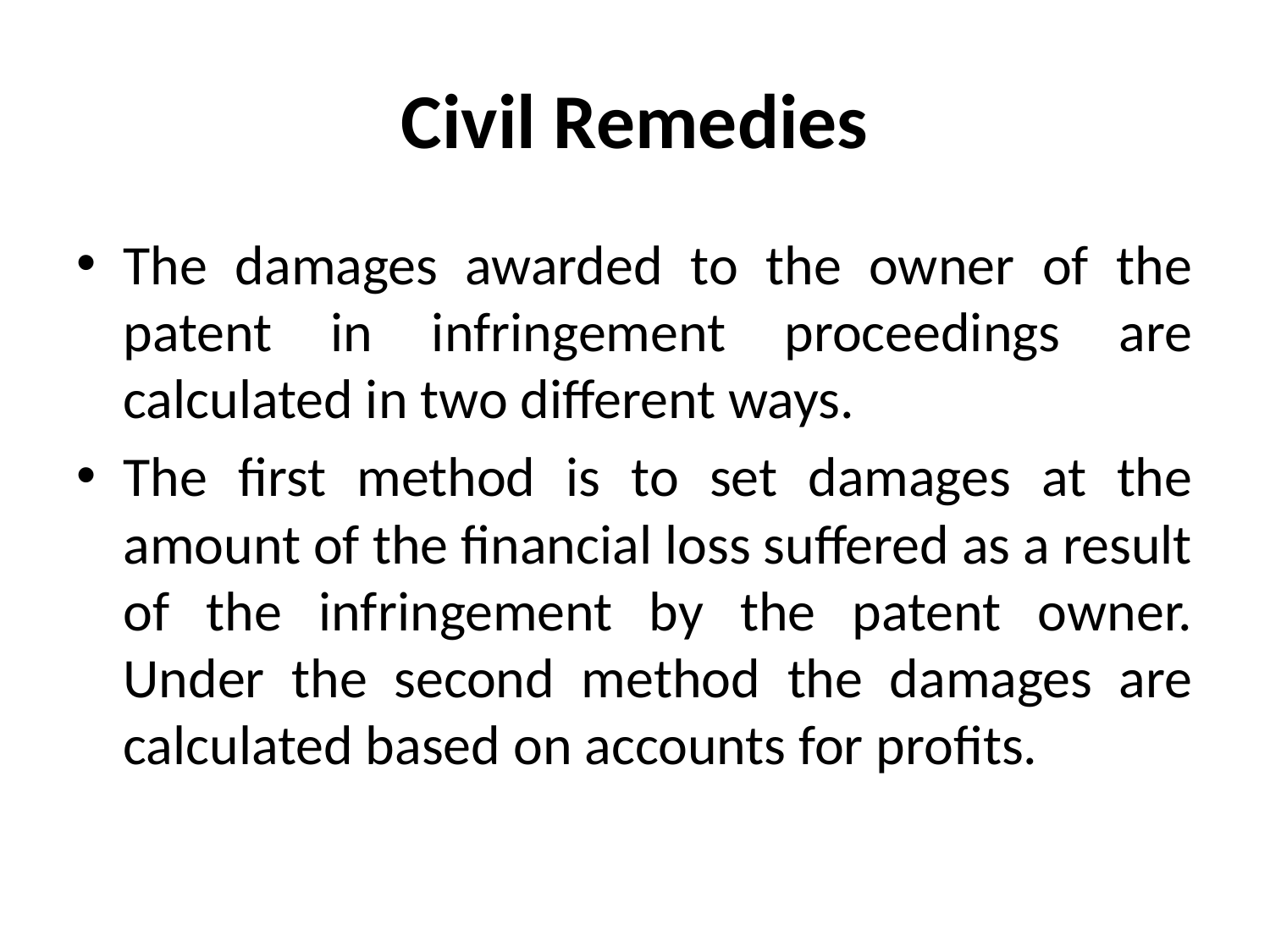

# Civil Remedies
The damages awarded to the owner of the patent in infringement proceedings are calculated in two different ways.
The first method is to set damages at the amount of the financial loss suffered as a result of the infringement by the patent owner. Under the second method the damages are calculated based on accounts for profits.